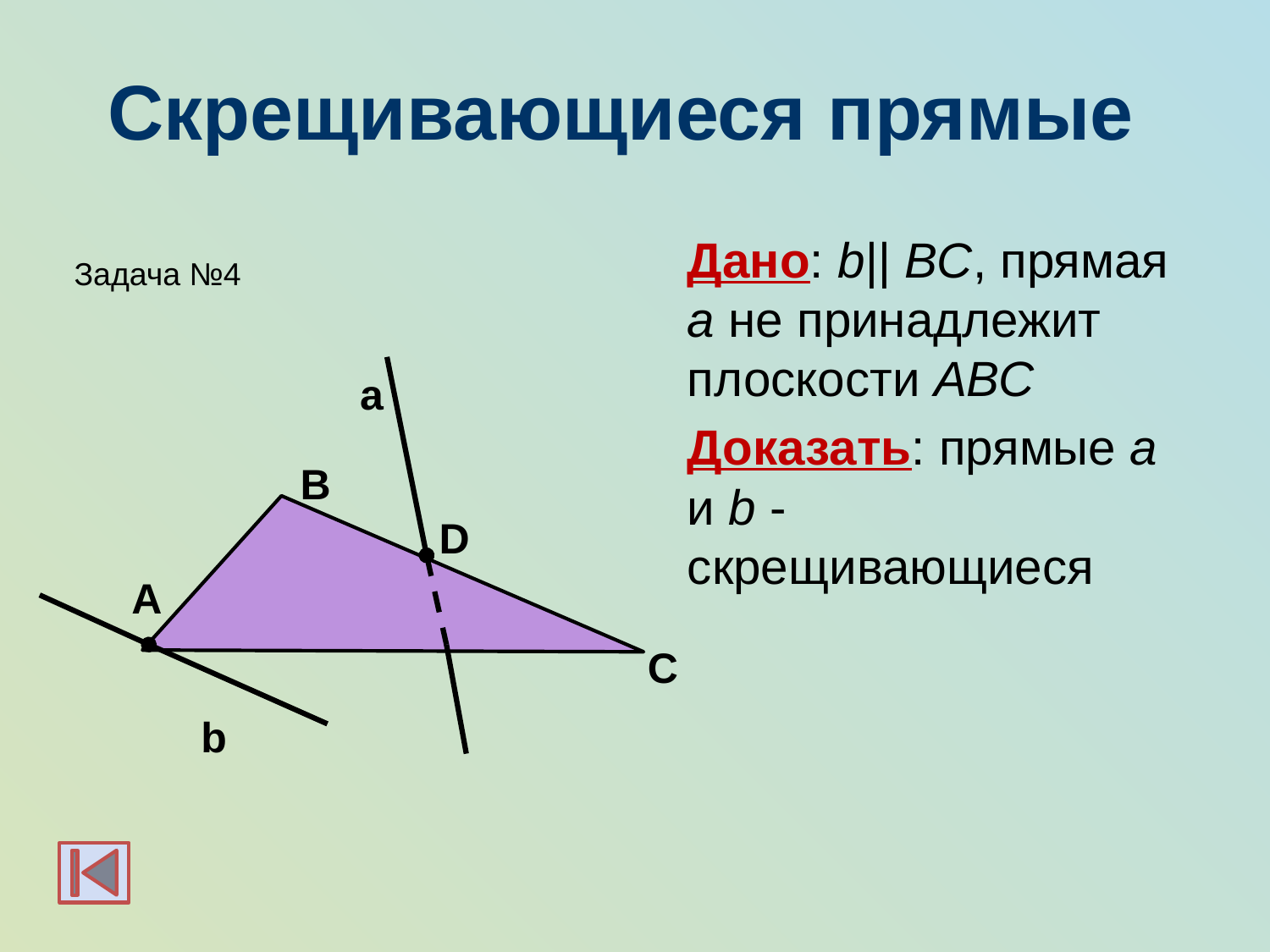

# Скрещивающиеся прямые
Дано: b|| BC, прямая а не принадлежит плоскости АВС
Доказать: прямые a и b - скрещивающиеся
Задача №4
а
В

D
А
С
b